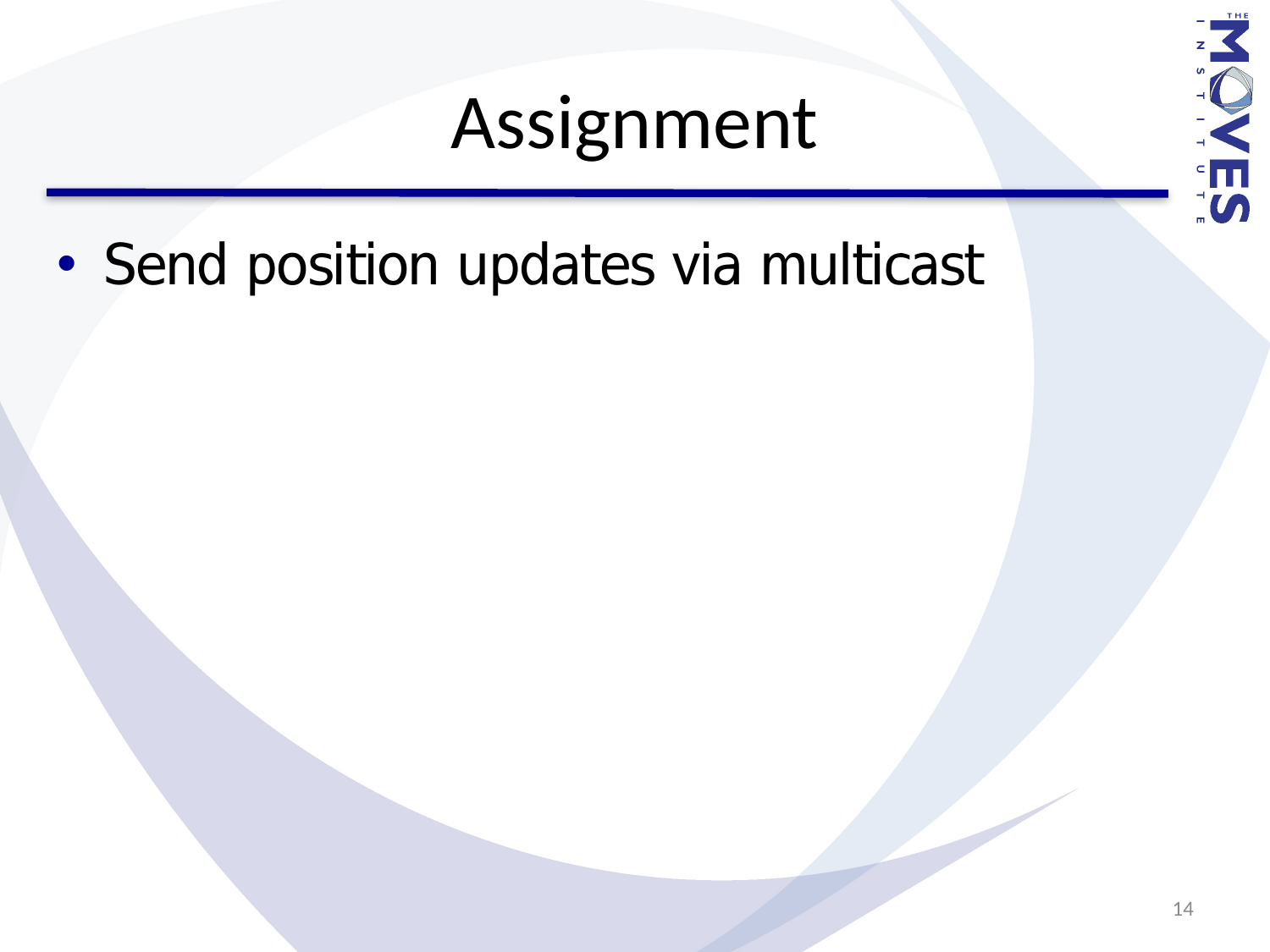

# Assignment
Send position updates via multicast
14